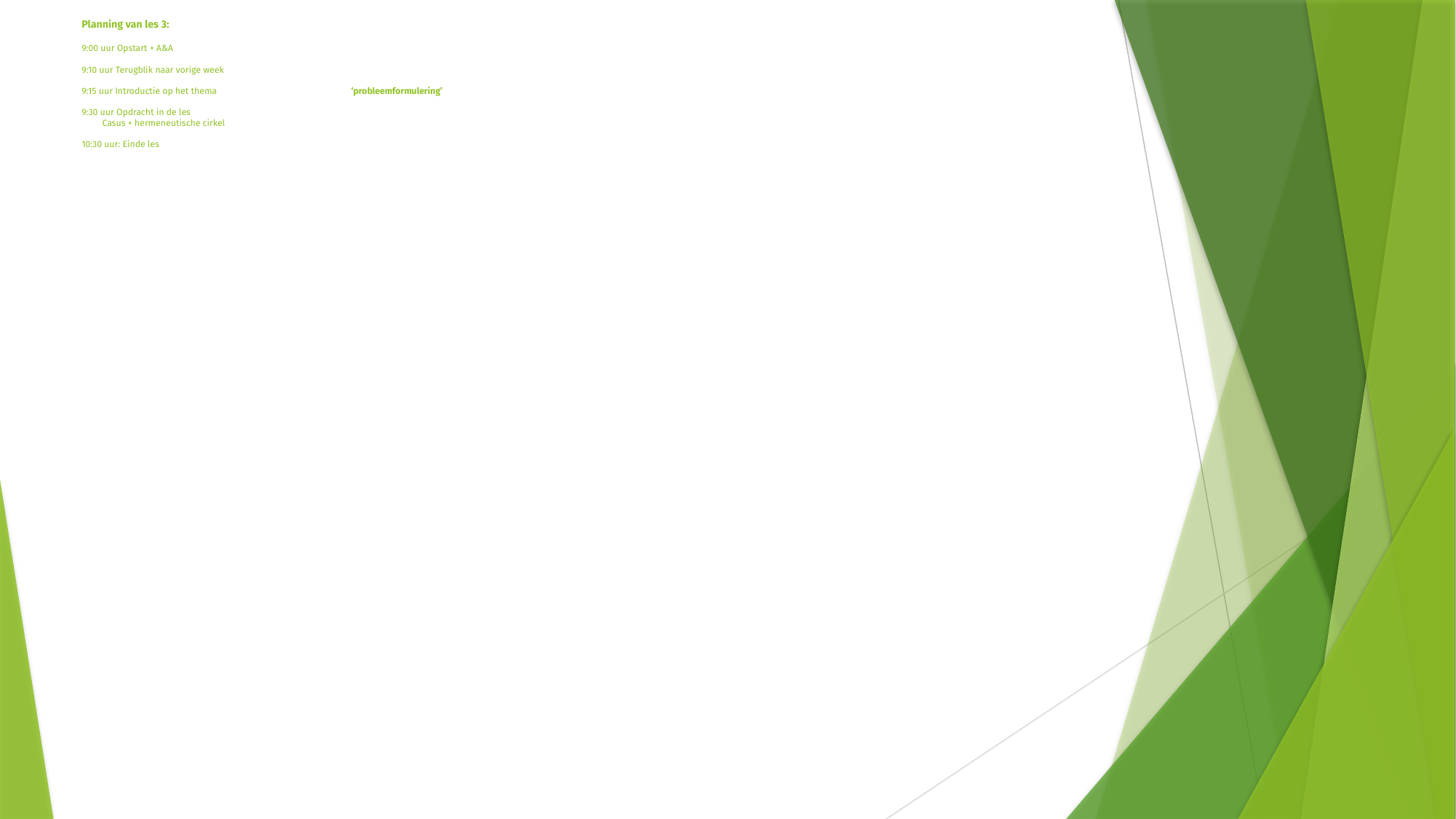

# Planning van les 3: 9:00 uur Opstart + A&A 9:10 uur Terugblik naar vorige week 9:15 uur Introductie op het thema 					 				 	 	 	 	 	‘probleemformulering’ 9:30 uur Opdracht in de les Casus + hermeneutische cirkel 10:30 uur: Einde les